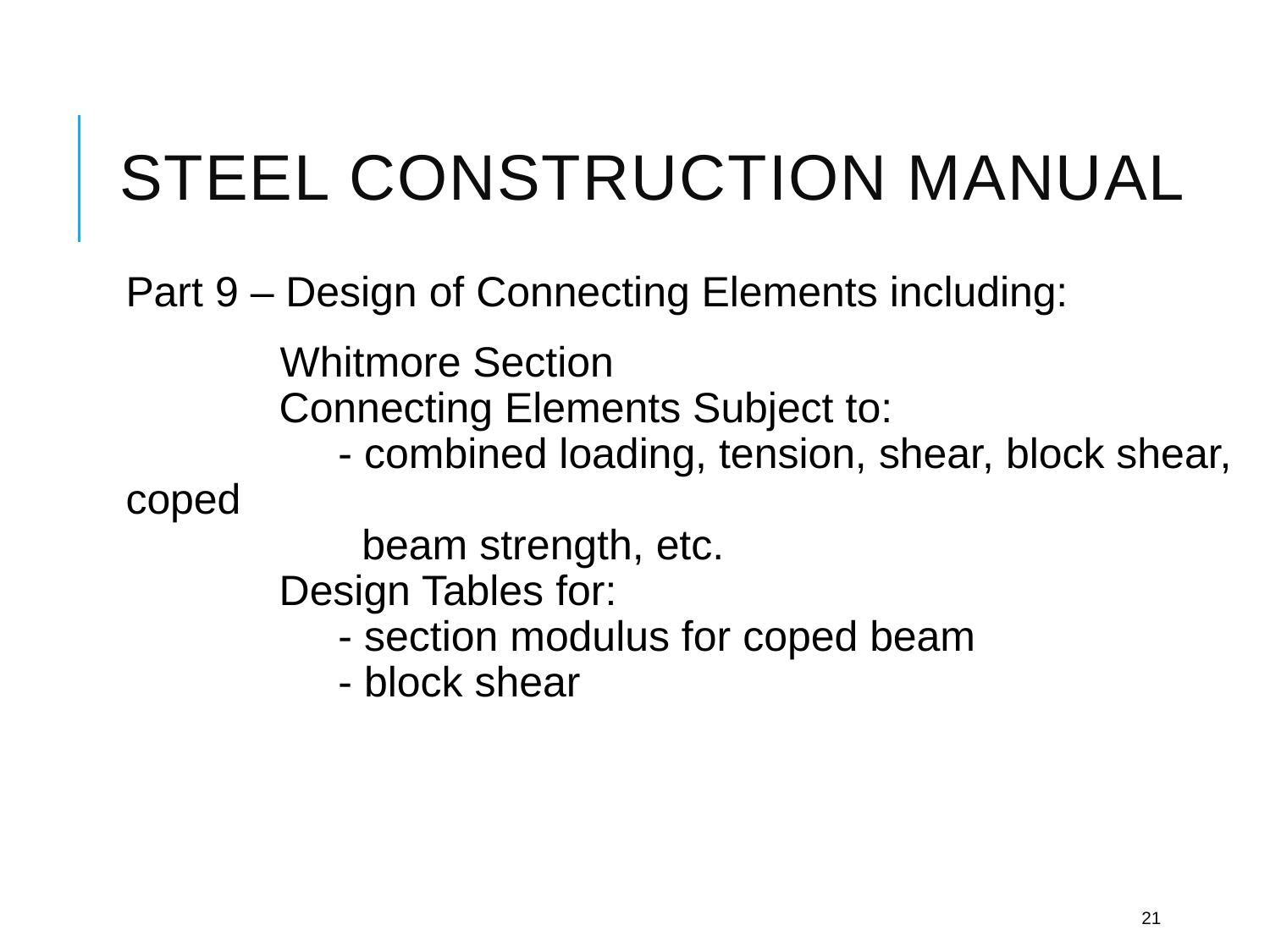

# Steel construction manual
Part 9 – Design of Connecting Elements including:
             Whitmore Section
             Connecting Elements Subject to:
                  - combined loading, tension, shear, block shear, coped
                    beam strength, etc.
             Design Tables for:
                  - section modulus for coped beam
                  - block shear
21